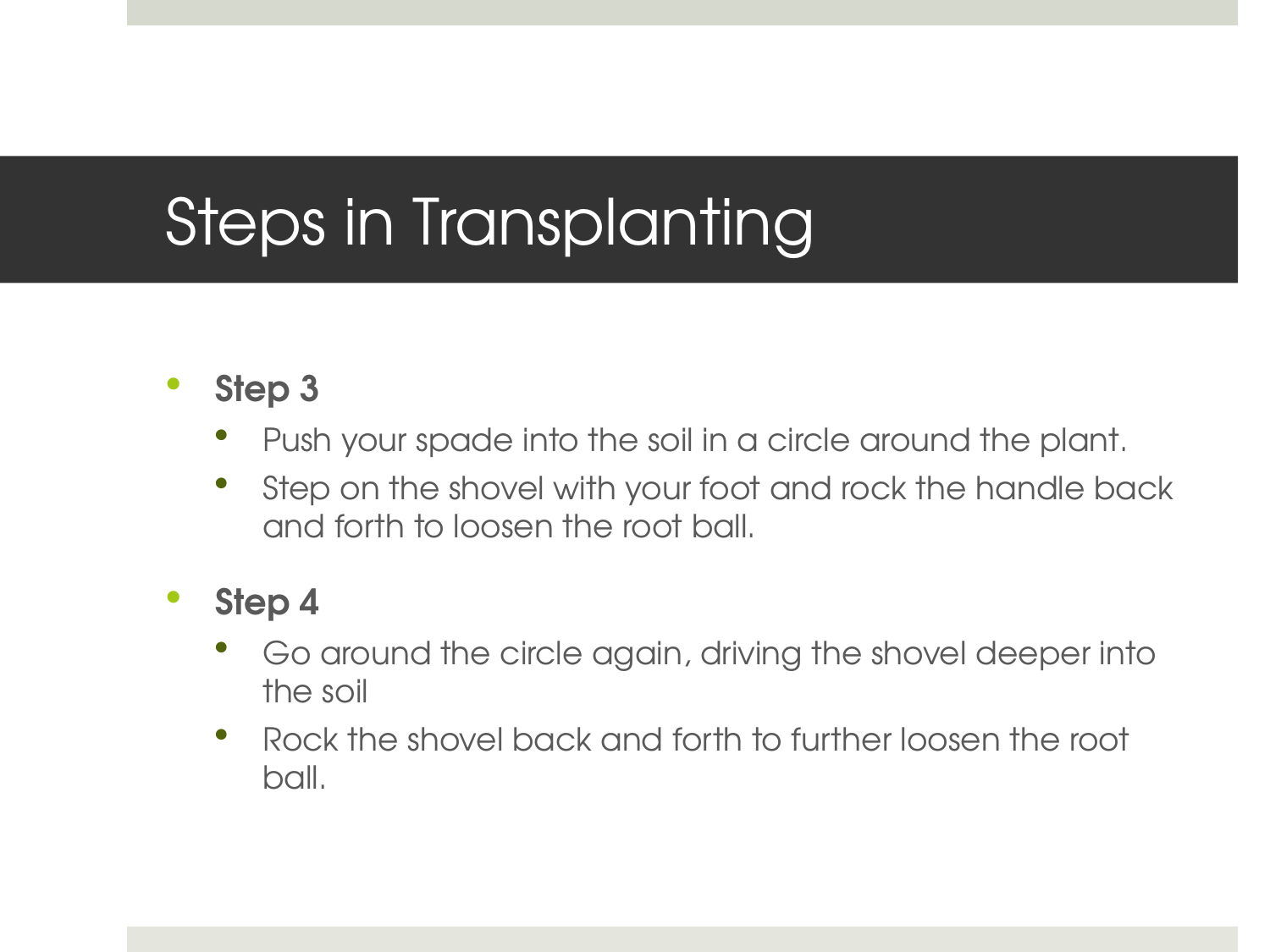

# Steps in Transplanting
Step 3
Push your spade into the soil in a circle around the plant.
Step on the shovel with your foot and rock the handle back and forth to loosen the root ball.
Step 4
Go around the circle again, driving the shovel deeper into the soil
Rock the shovel back and forth to further loosen the root ball.